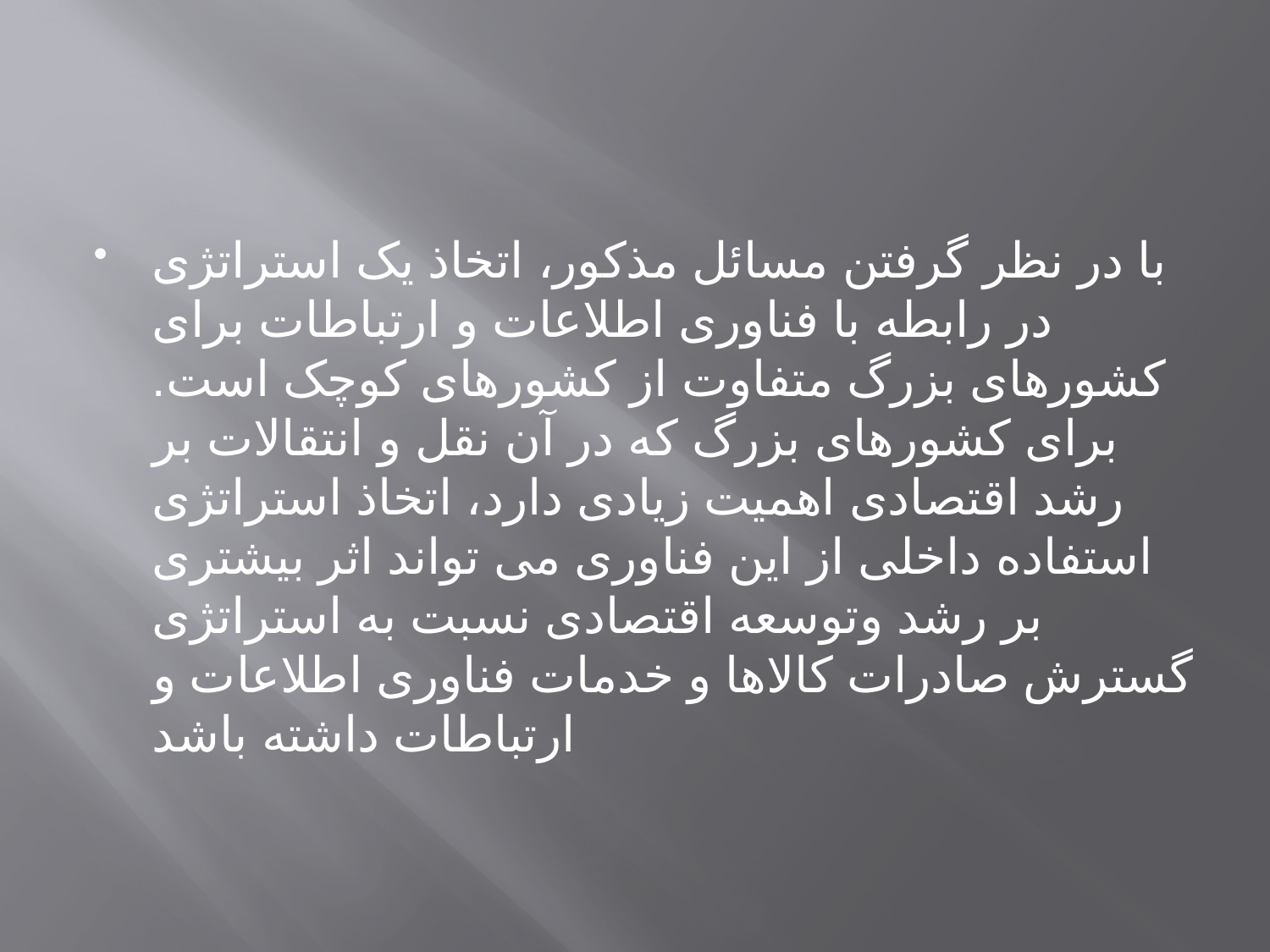

#
با در نظر گرفتن مسائل مذکور، اتخاذ یک استراتژی در رابطه با فناوری اطلاعات و ارتباطات برای کشورهای بزرگ متفاوت از کشورهای کوچک است. برای کشورهای بزرگ که در آن نقل و انتقالات بر رشد اقتصادی اهمیت زیادی دارد، اتخاذ استراتژی استفاده داخلی از این فناوری می تواند اثر بیشتری بر رشد وتوسعه اقتصادی نسبت به استراتژی گسترش صادرات کالاها و خدمات فناوری اطلاعات و ارتباطات داشته باشد